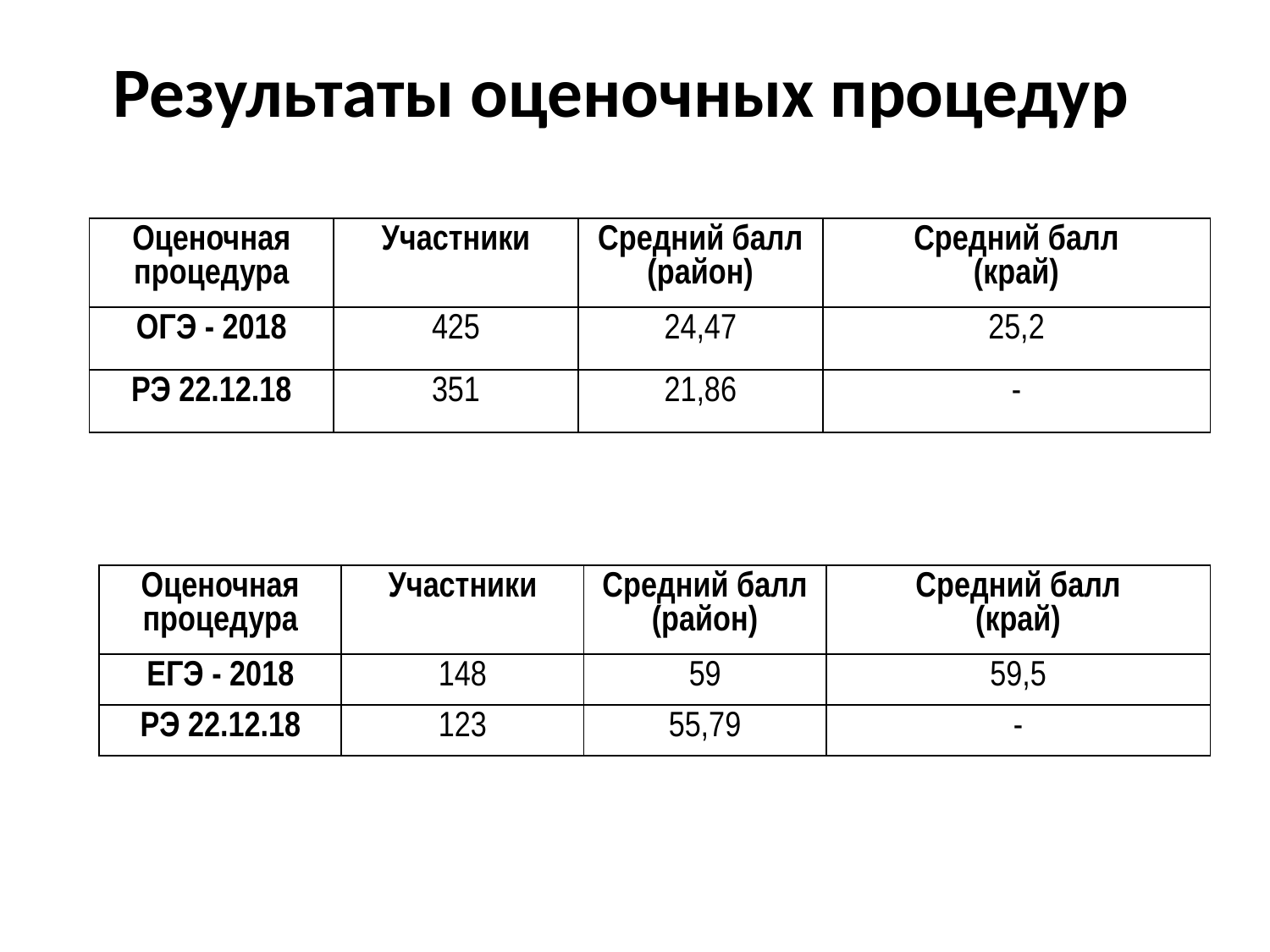

# Результаты оценочных процедур
| Оценочная процедура | Участники | Средний балл (район) | Средний балл (край) |
| --- | --- | --- | --- |
| ОГЭ - 2018 | 425 | 24,47 | 25,2 |
| РЭ 22.12.18 | 351 | 21,86 | - |
| Оценочная процедура | Участники | Средний балл (район) | Средний балл (край) |
| --- | --- | --- | --- |
| ЕГЭ - 2018 | 148 | 59 | 59,5 |
| РЭ 22.12.18 | 123 | 55,79 | - |